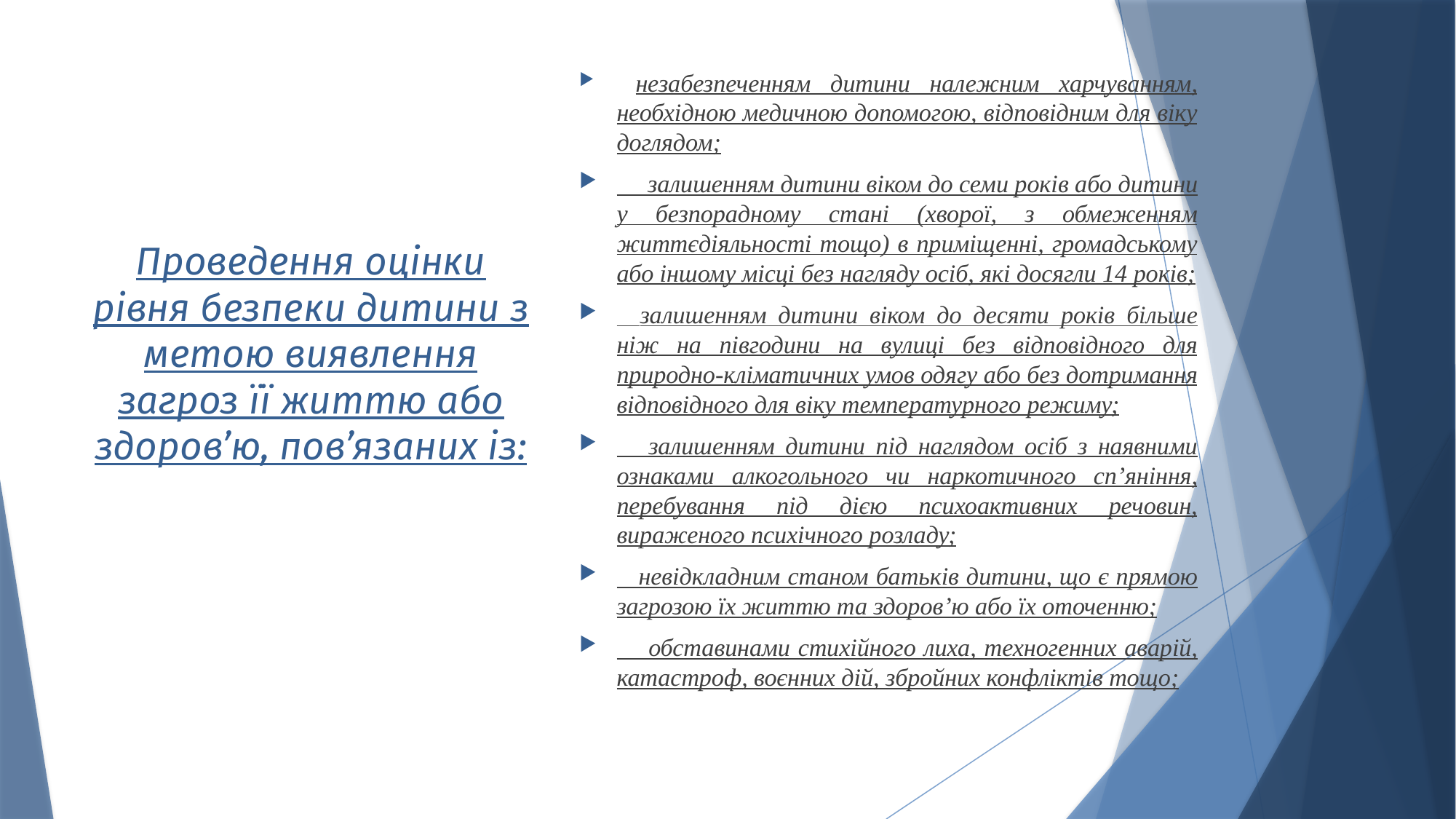

незабезпеченням дитини належним харчуванням, необхідною медичною допомогою, відповідним для віку доглядом;
     залишенням дитини віком до семи років або дитини у безпорадному стані (хворої, з обмеженням життєдіяльності тощо) в приміщенні, громадському або іншому місці без нагляду осіб, які досягли 14 років;
  залишенням дитини віком до десяти років більше ніж на півгодини на вулиці без відповідного для природно-кліматичних умов одягу або без дотримання відповідного для віку температурного режиму;
   залишенням дитини під наглядом осіб з наявними ознаками алкогольного чи наркотичного сп’яніння, перебування під дією психоактивних речовин, вираженого психічного розладу;
   невідкладним станом батьків дитини, що є прямою загрозою їх життю та здоров’ю або їх оточенню;
    обставинами стихійного лиха, техногенних аварій, катастроф, воєнних дій, збройних конфліктів тощо;
# Проведення оцінки рівня безпеки дитини з метою виявлення загроз її життю або здоров’ю, пов’язаних із: